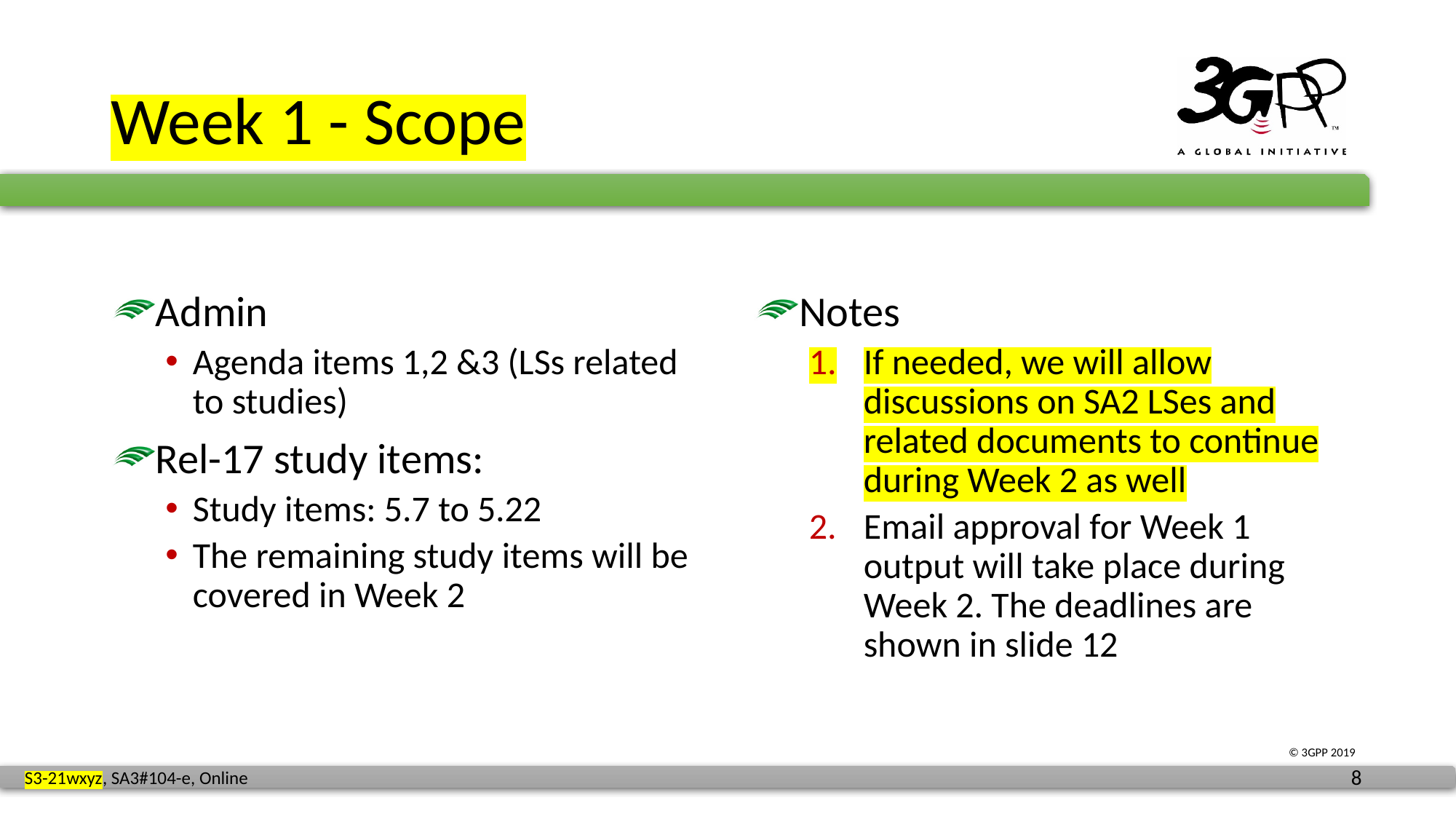

# Week 1 - Scope

Admin
Agenda items 1,2 &3 (LSs related to studies)
Rel-17 study items:
Study items: 5.7 to 5.22
The remaining study items will be covered in Week 2

Notes
If needed, we will allow discussions on SA2 LSes and related documents to continue during Week 2 as well
Email approval for Week 1 output will take place during Week 2. The deadlines are shown in slide 12